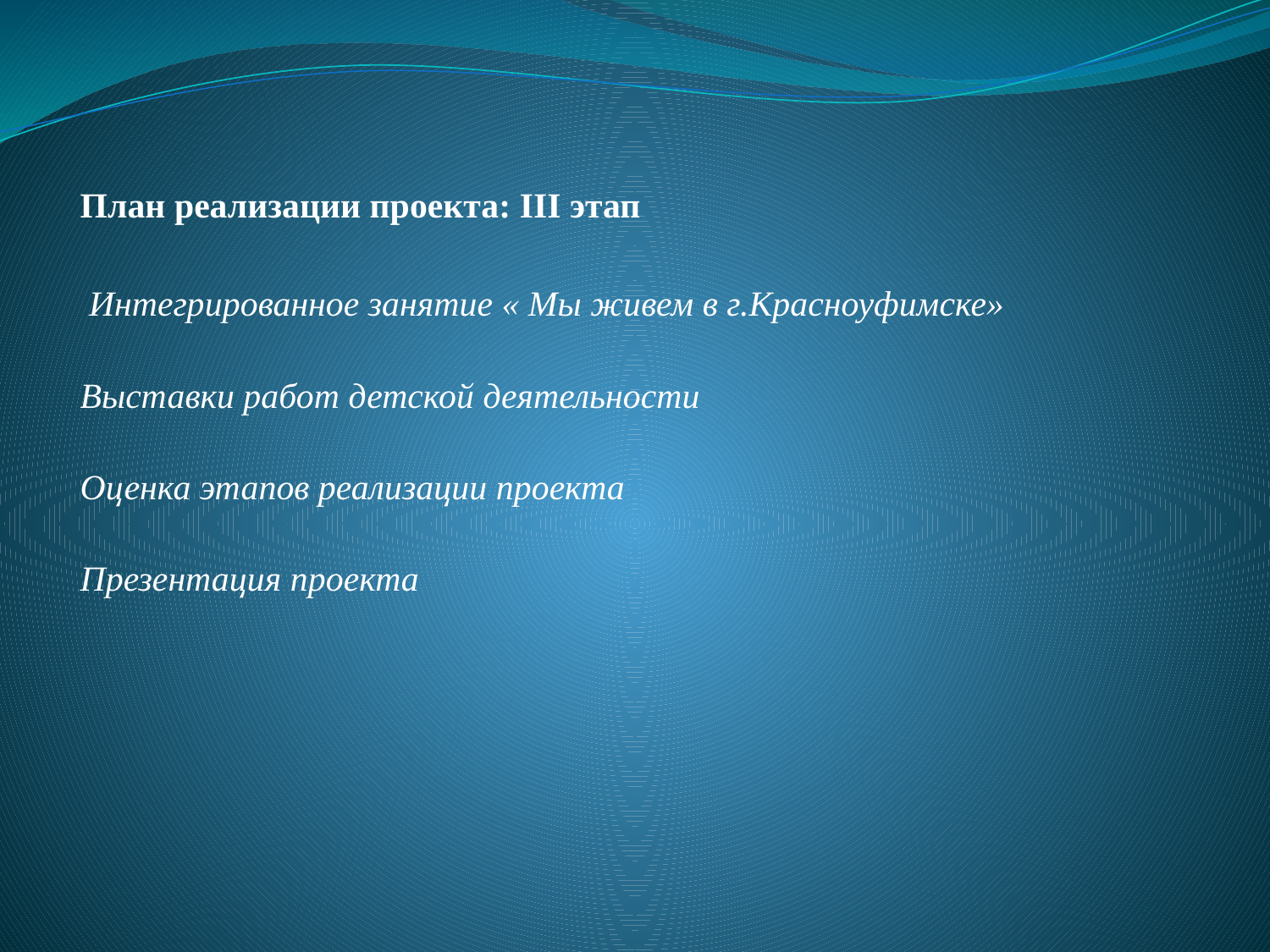

План реализации проекта: III этап

 Интегрированное занятие « Мы живем в г.Красноуфимске»
Выставки работ детской деятельности
Оценка этапов реализации проекта
Презентация проекта